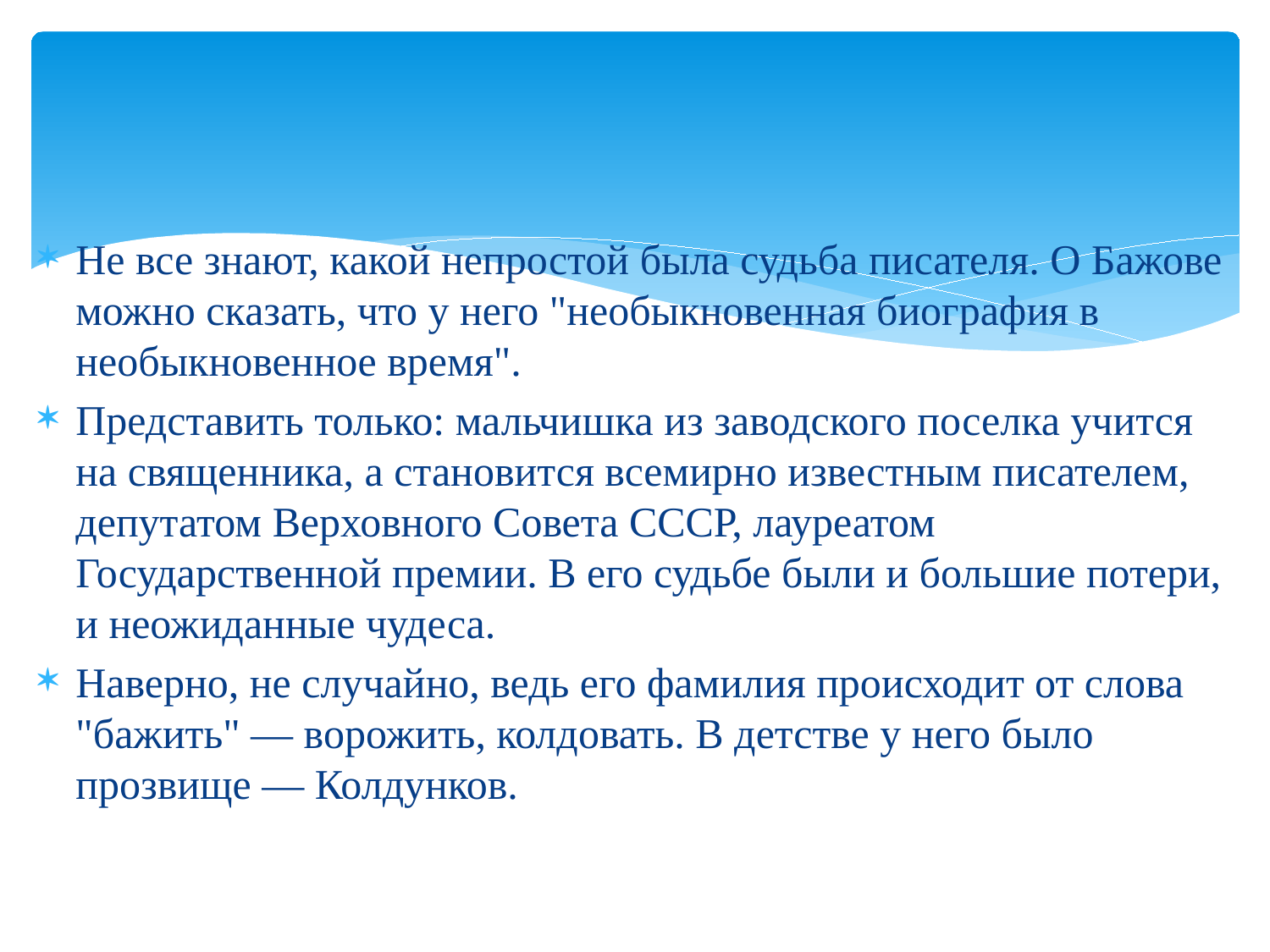

#
Не все знают, какой непростой была судьба писателя. О Бажове можно сказать, что у него "необыкновенная биография в необыкновенное время".
Представить только: мальчишка из заводского поселка учится на священника, а становится всемирно известным писателем, депутатом Верховного Совета СССР, лауреатом Государственной премии. В его судьбе были и большие потери, и неожиданные чудеса.
Наверно, не случайно, ведь его фамилия происходит от слова "бажить" — ворожить, колдовать. В детстве у него было прозвище — Колдунков.